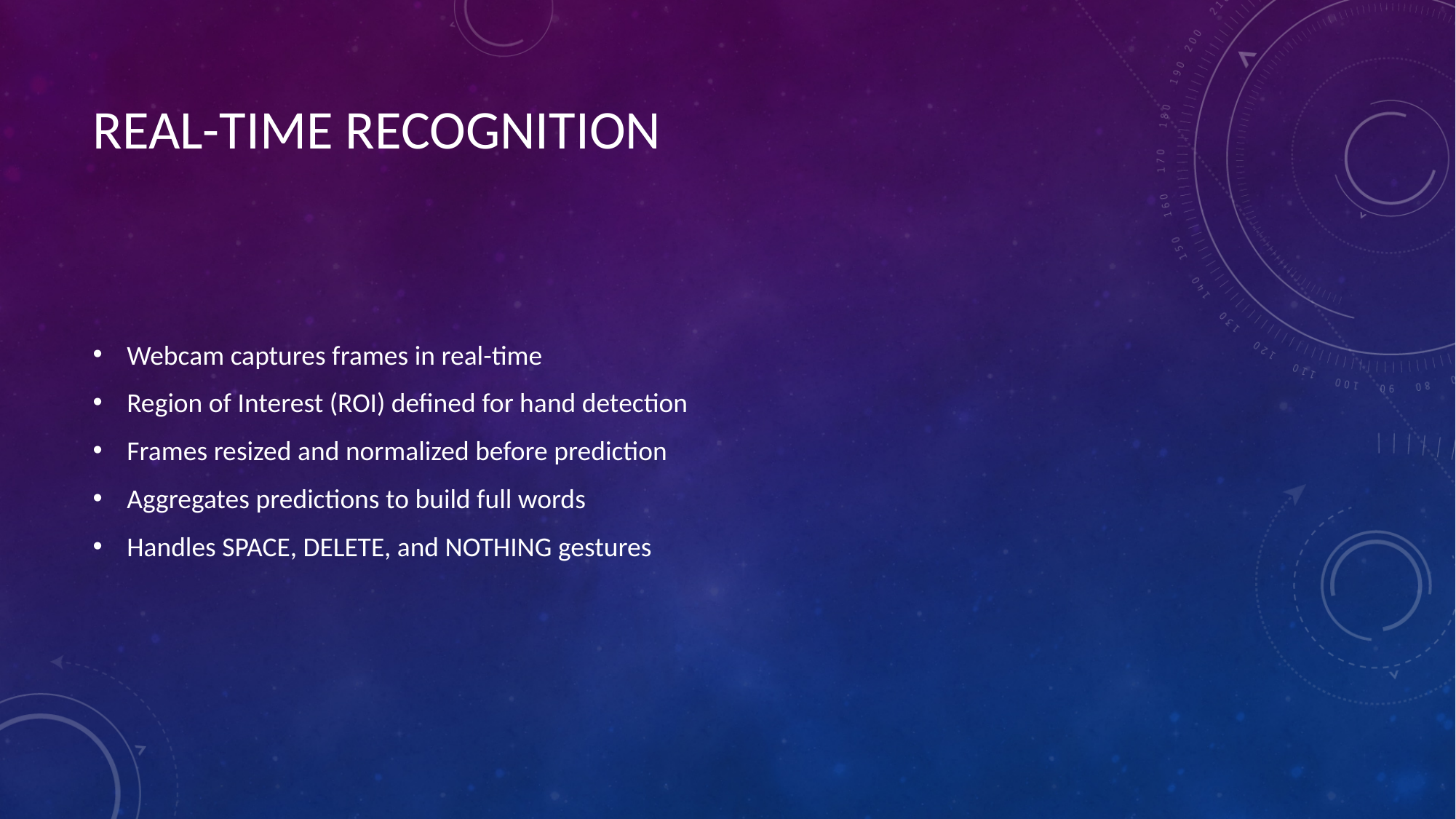

# Real-Time Recognition
Webcam captures frames in real-time
Region of Interest (ROI) defined for hand detection
Frames resized and normalized before prediction
Aggregates predictions to build full words
Handles SPACE, DELETE, and NOTHING gestures